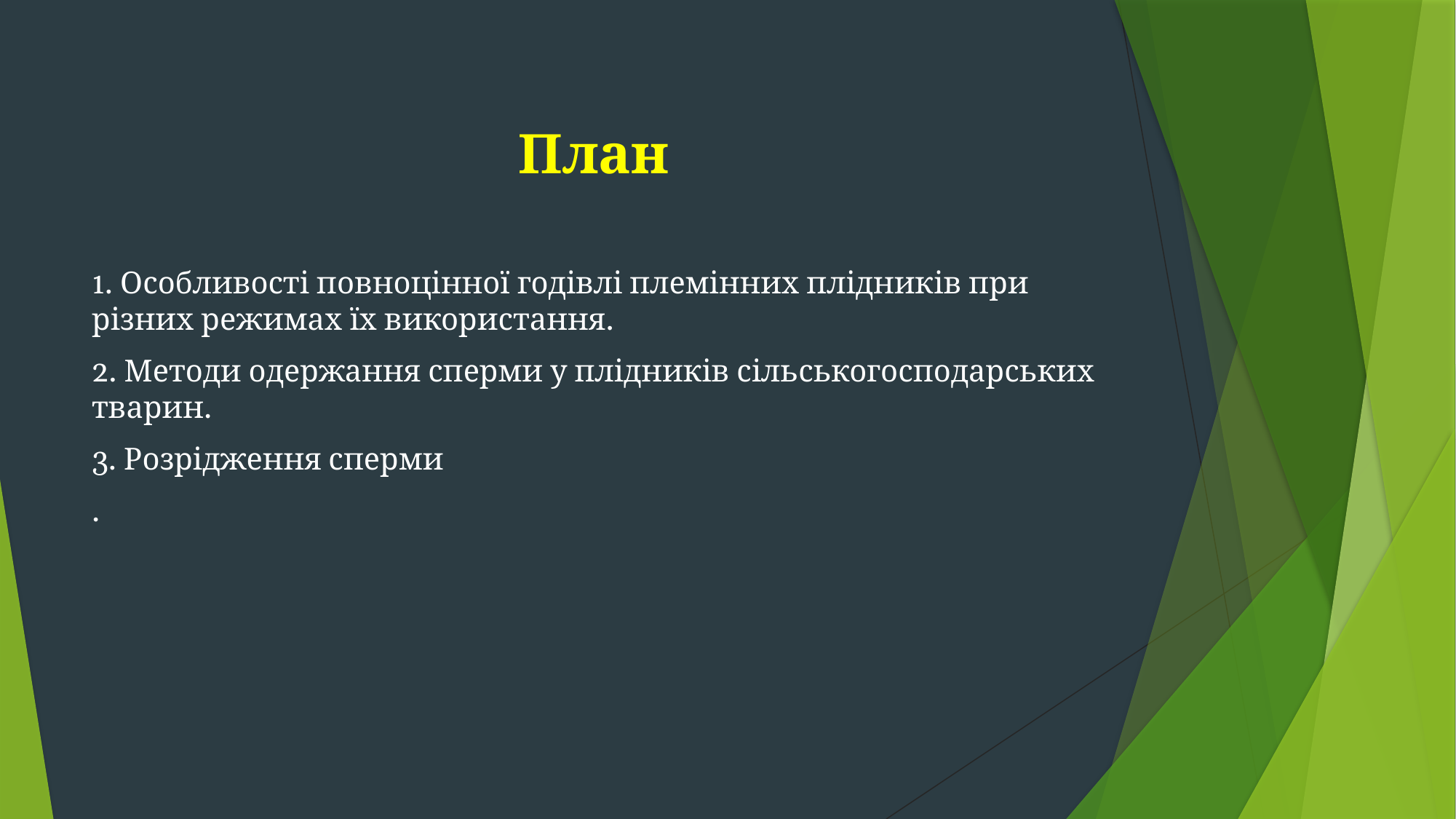

# План
1. Особливості повноцінної годівлі племінних плідників при різних режимах їх використання.
2. Методи одержання сперми у плідників сільськогосподарських тварин.
3. Розрідження сперми
.